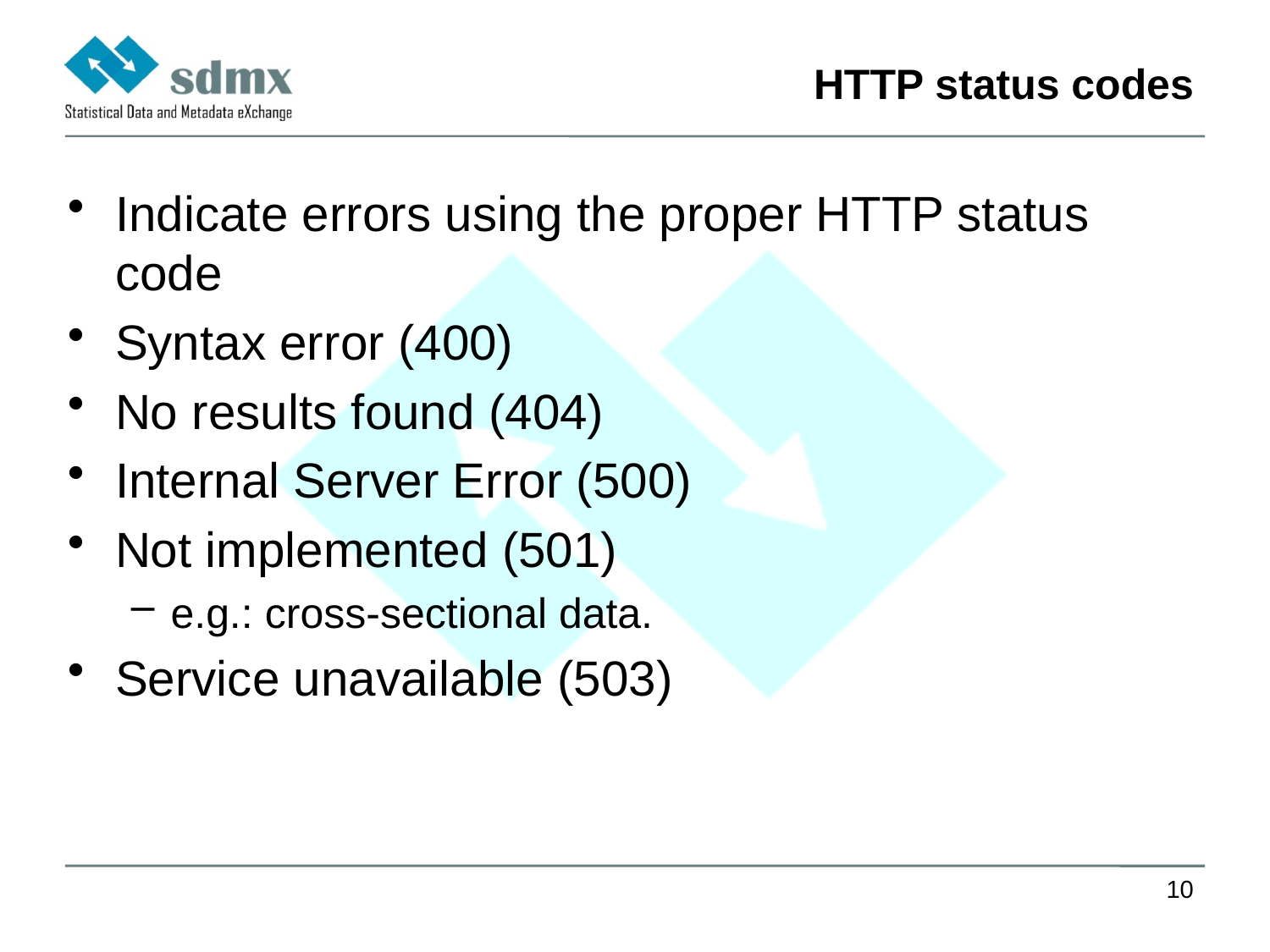

# HTTP status codes
Indicate errors using the proper HTTP status code
Syntax error (400)
No results found (404)
Internal Server Error (500)
Not implemented (501)
e.g.: cross-sectional data.
Service unavailable (503)
10